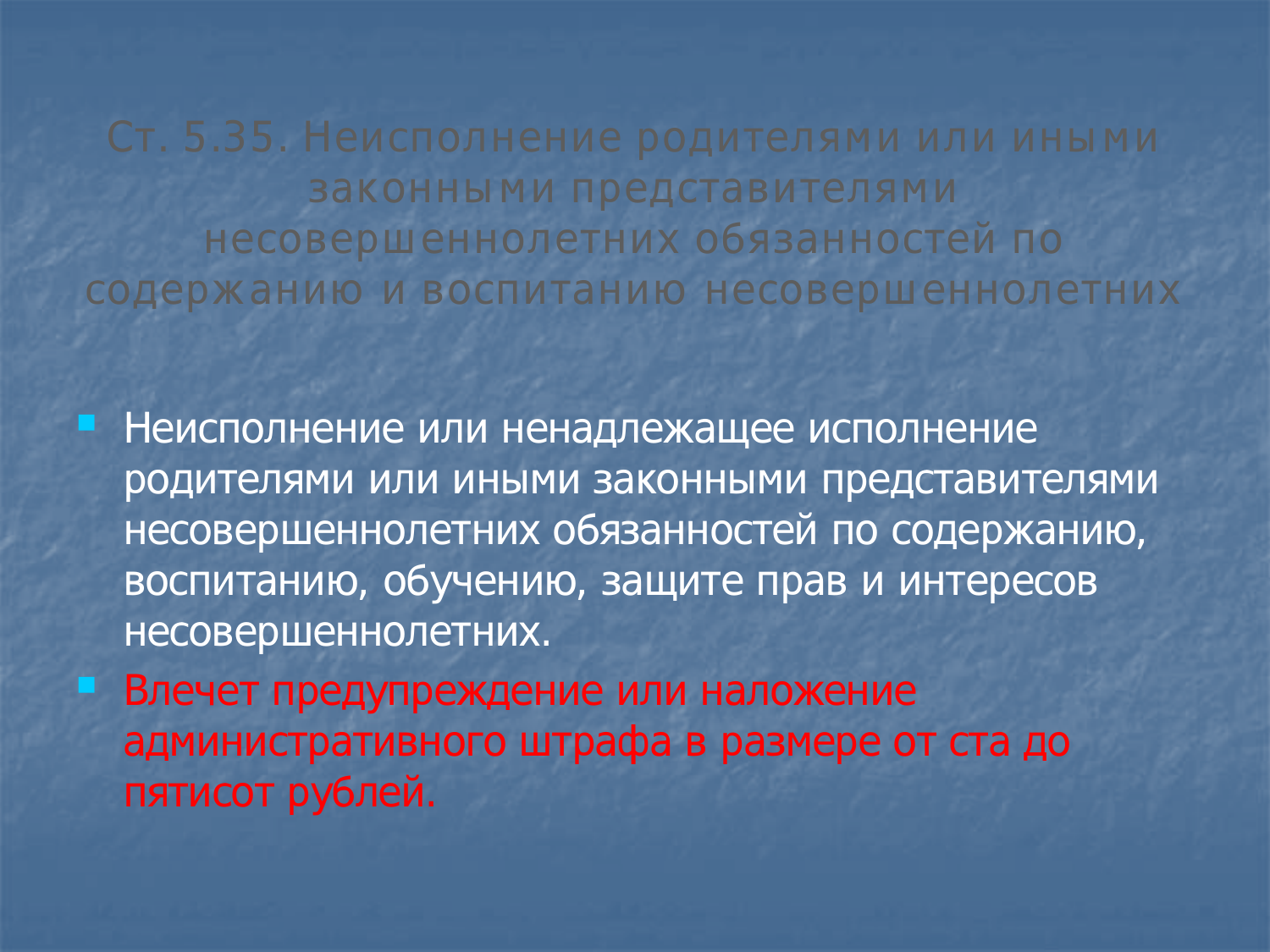

# Ст. 5.35. Неисполнение родителями или иными законными представителями несовершеннолетних обязанностей по содержанию и воспитанию несовершеннолетних
Неисполнение или ненадлежащее исполнение родителями или иными законными представителями несовершеннолетних обязанностей по содержанию, воспитанию, обучению, защите прав и интересов несовершеннолетних.
Влечет предупреждение или наложение административного штрафа в размере от ста до пятисот рублей.